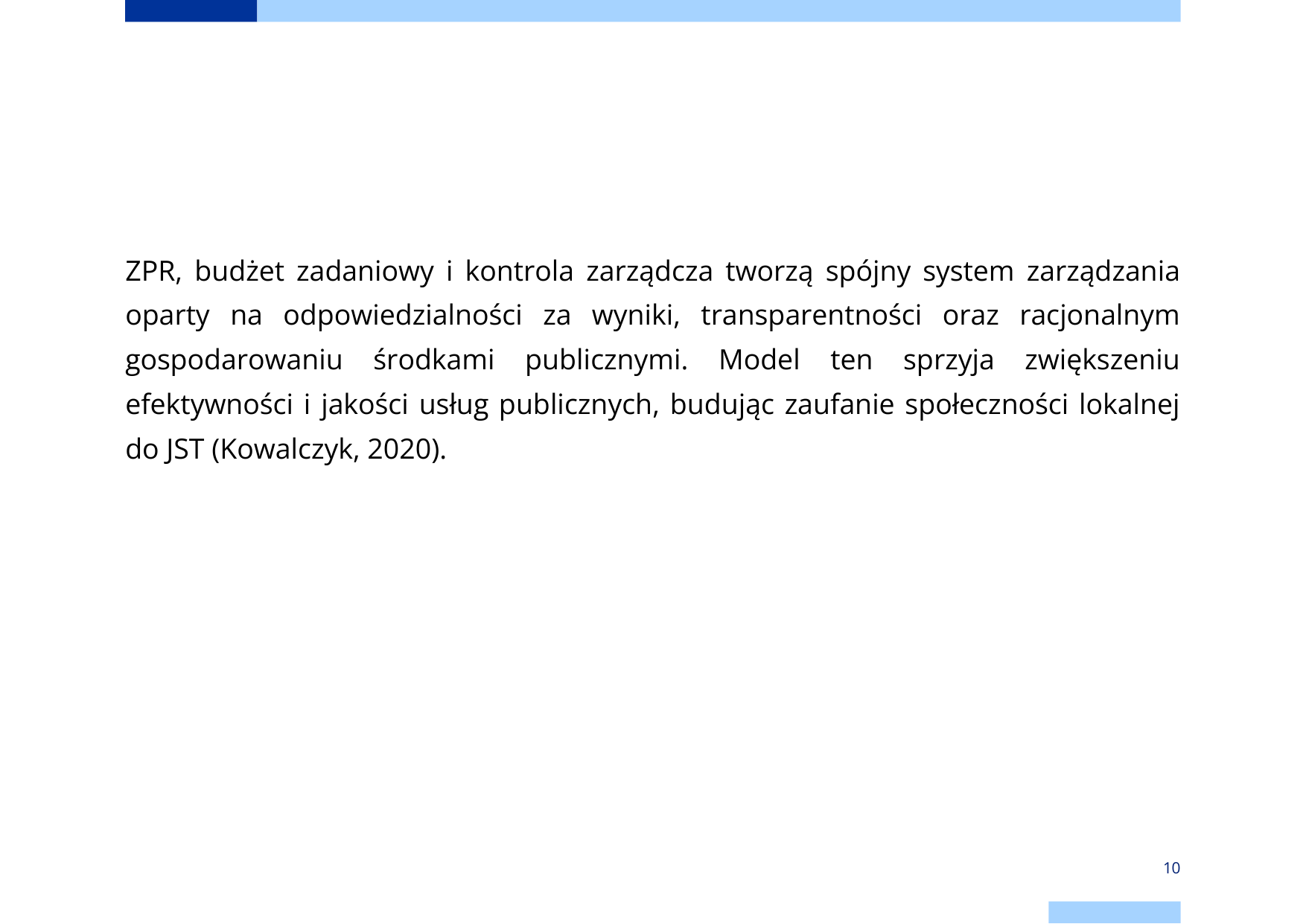

#
ZPR, budżet zadaniowy i kontrola zarządcza tworzą spójny system zarządzania oparty na odpowiedzialności za wyniki, transparentności oraz racjonalnym gospodarowaniu środkami publicznymi. Model ten sprzyja zwiększeniu efektywności i jakości usług publicznych, budując zaufanie społeczności lokalnej do JST (Kowalczyk, 2020).
10